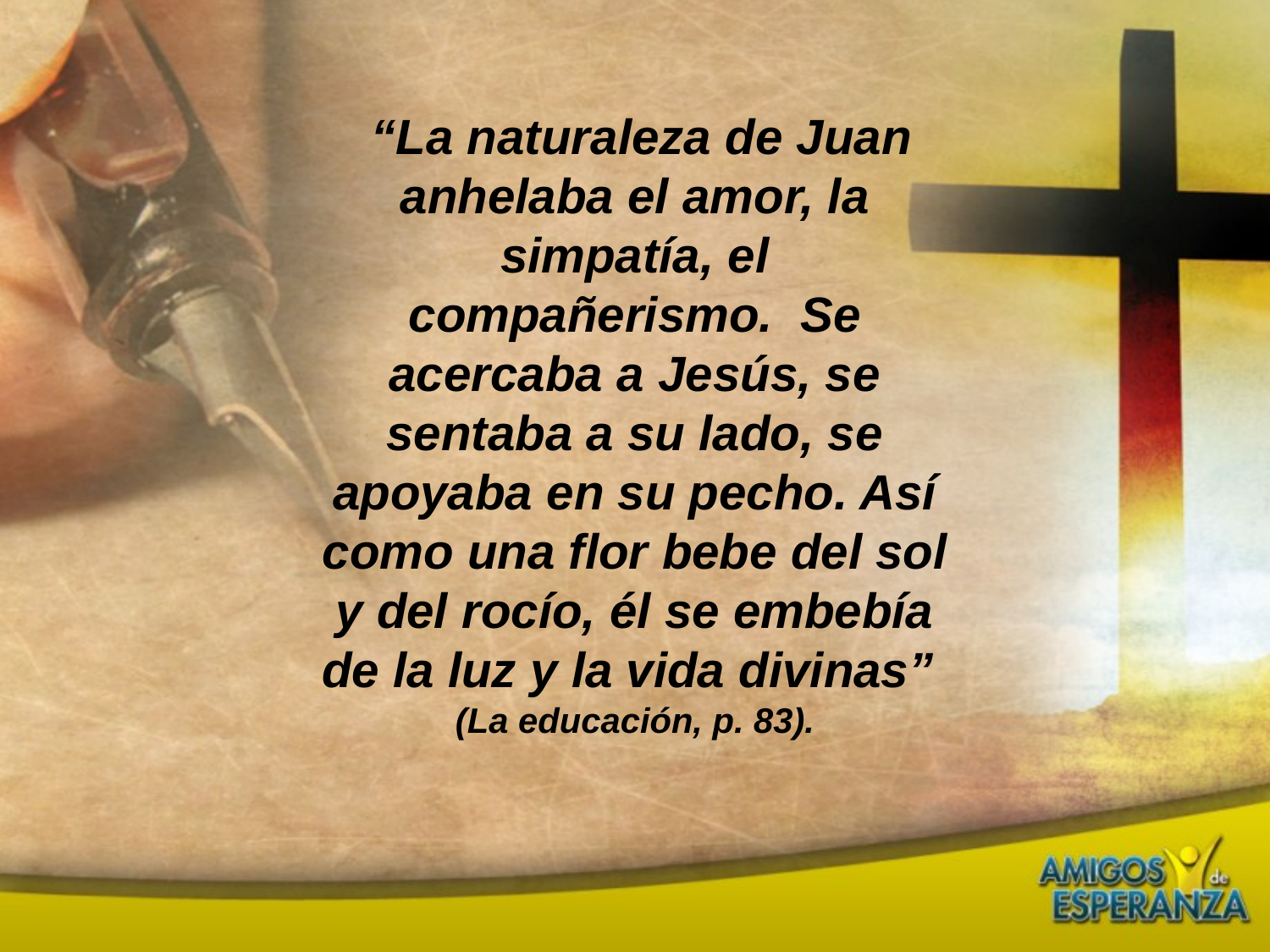

“La naturaleza de Juan anhelaba el amor, la simpatía, el compañerismo.  Se acercaba a Jesús, se sentaba a su lado, se apoyaba en su pecho. Así como una flor bebe del sol y del rocío, él se embebía de la luz y la vida divinas”  (La educación, p. 83).